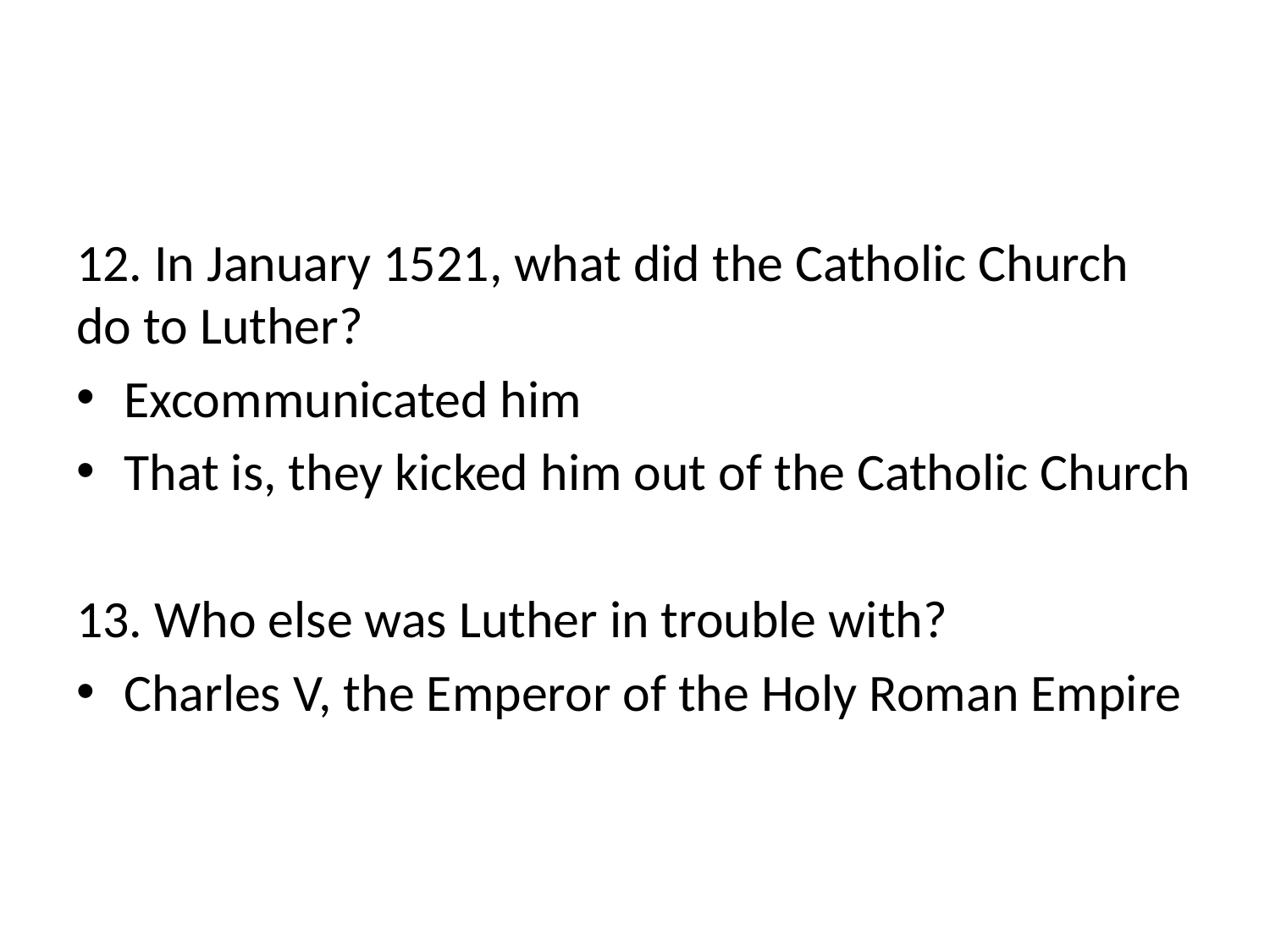

#
12. In January 1521, what did the Catholic Church do to Luther?
Excommunicated him
That is, they kicked him out of the Catholic Church

13. Who else was Luther in trouble with?
Charles V, the Emperor of the Holy Roman Empire